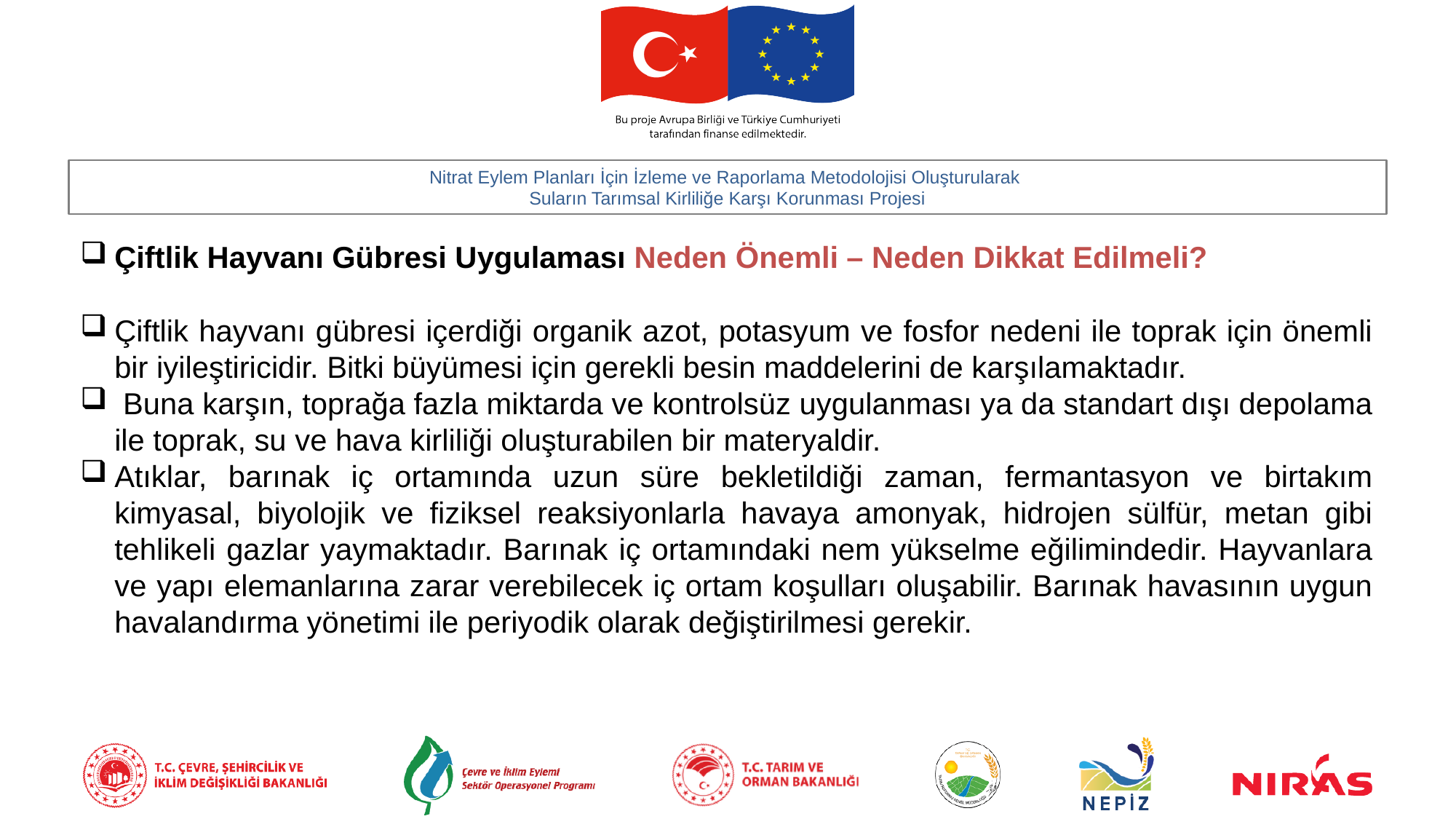

Çiftlik Hayvanı Gübresi Uygulaması Neden Önemli – Neden Dikkat Edilmeli?

Çiftlik hayvanı gübresi içerdiği organik azot, potasyum ve fosfor nedeni ile toprak için önemli bir iyileştiricidir. Bitki büyümesi için gerekli besin maddelerini de karşılamaktadır.
 Buna karşın, toprağa fazla miktarda ve kontrolsüz uygulanması ya da standart dışı depolama ile toprak, su ve hava kirliliği oluşturabilen bir materyaldir.
Atıklar, barınak iç ortamında uzun süre bekletildiği zaman, fermantasyon ve birtakım kimyasal, biyolojik ve fiziksel reaksiyonlarla havaya amonyak, hidrojen sülfür, metan gibi tehlikeli gazlar yaymaktadır. Barınak iç ortamındaki nem yükselme eğilimindedir. Hayvanlara ve yapı elemanlarına zarar verebilecek iç ortam koşulları oluşabilir. Barınak havasının uygun havalandırma yönetimi ile periyodik olarak değiştirilmesi gerekir.